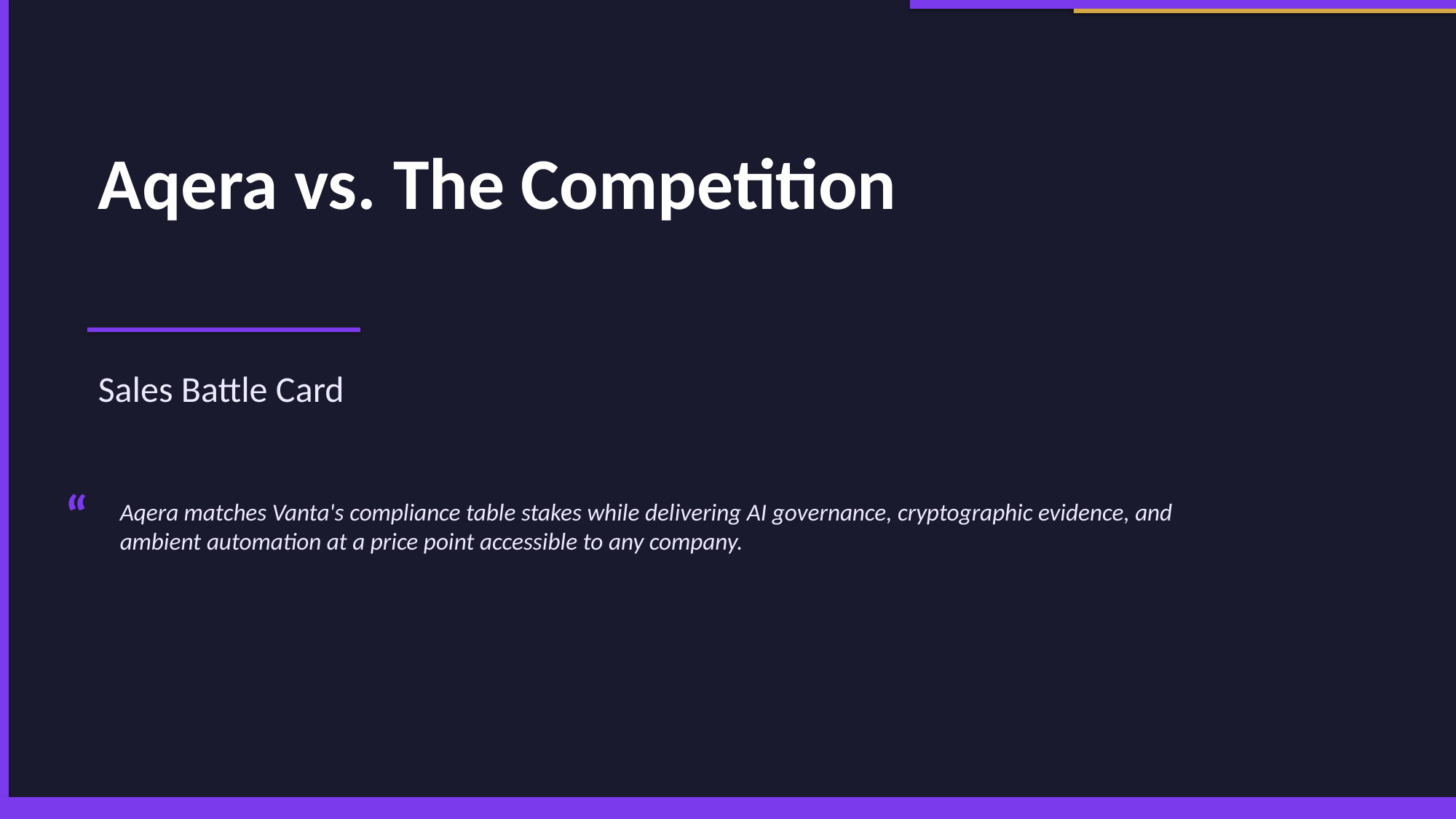

Aqera vs. The Competition

Sales Battle Card
“
Aqera matches Vanta's compliance table stakes while delivering AI governance, cryptographic evidence, and ambient automation at a price point accessible to any company.